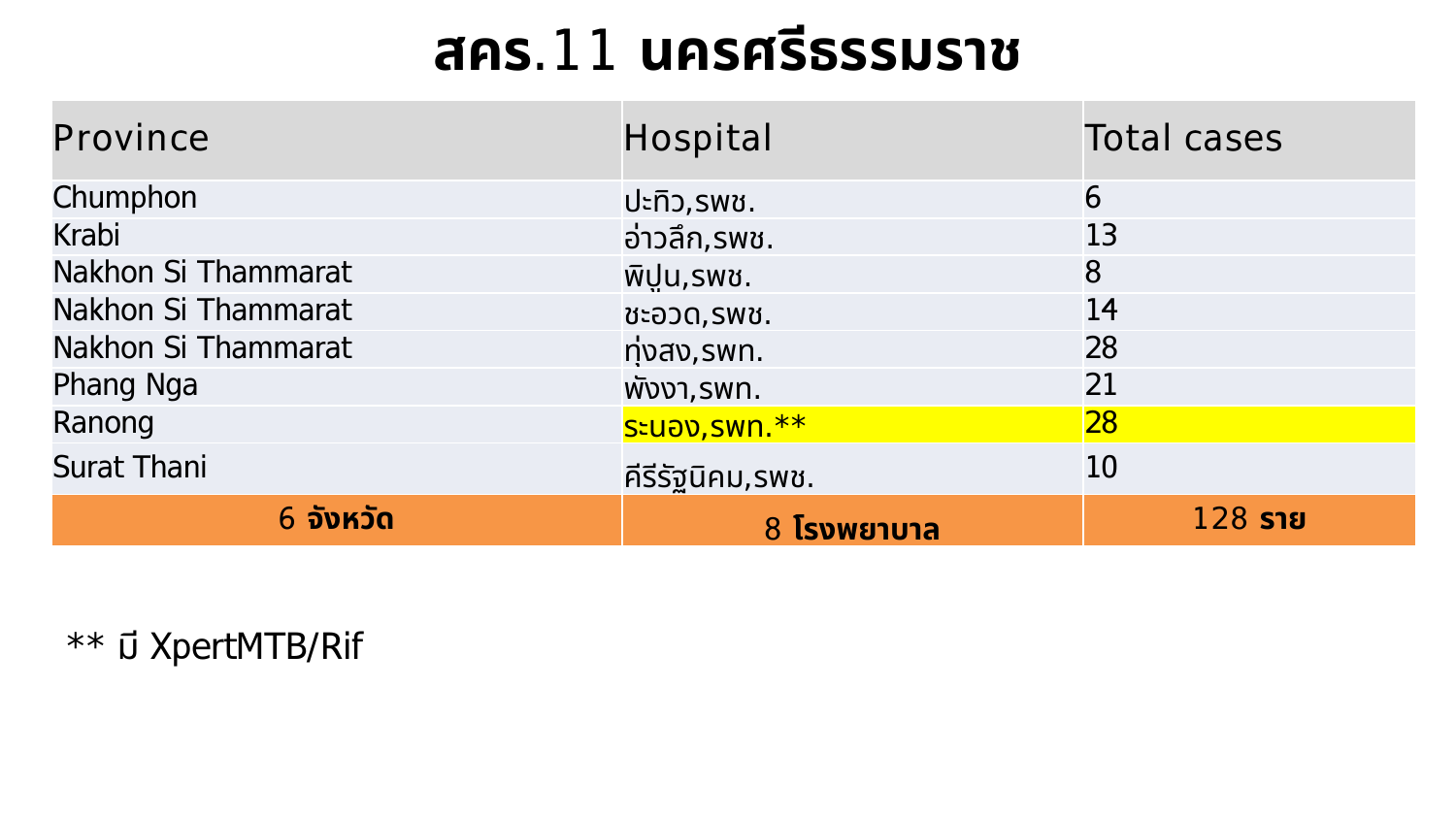

# สคร.11 นครศรีธรรมราช
| Province | Hospital | Total cases |
| --- | --- | --- |
| Chumphon | ปะทิว,รพช. | 6 |
| Krabi | อ่าวลึก,รพช. | 13 |
| Nakhon Si Thammarat | พิปูน,รพช. | 8 |
| Nakhon Si Thammarat | ชะอวด,รพช. | 14 |
| Nakhon Si Thammarat | ทุ่งสง,รพท. | 28 |
| Phang Nga | พังงา,รพท. | 21 |
| Ranong | ระนอง,รพท.\*\* | 28 |
| Surat Thani | คีรีรัฐนิคม,รพช. | 10 |
| 6 จังหวัด | 8 โรงพยาบาล | 128 ราย |
** มี XpertMTB/Rif